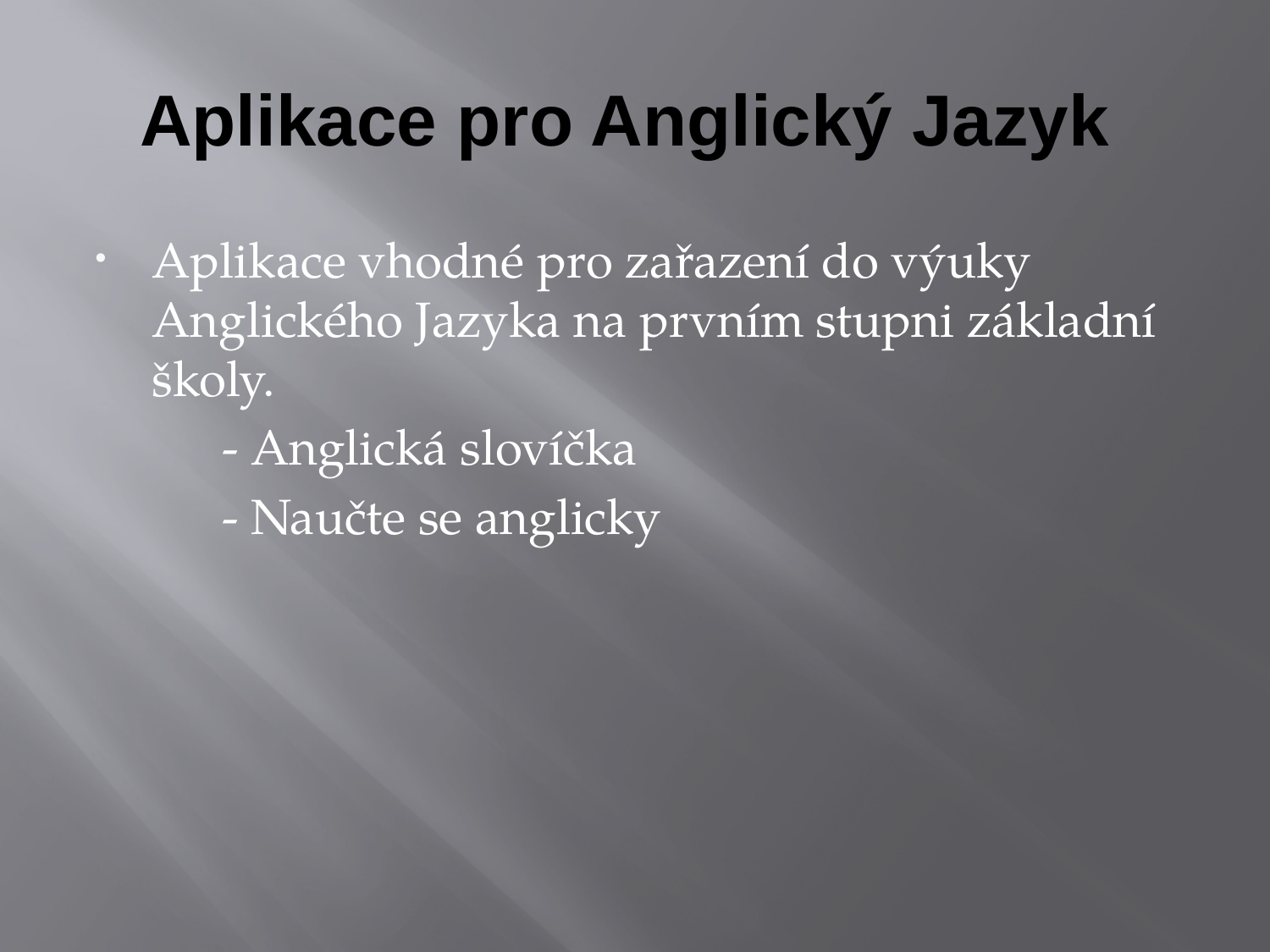

# Aplikace pro Anglický Jazyk
Aplikace vhodné pro zařazení do výuky Anglického Jazyka na prvním stupni základní školy.
	- Anglická slovíčka
	- Naučte se anglicky